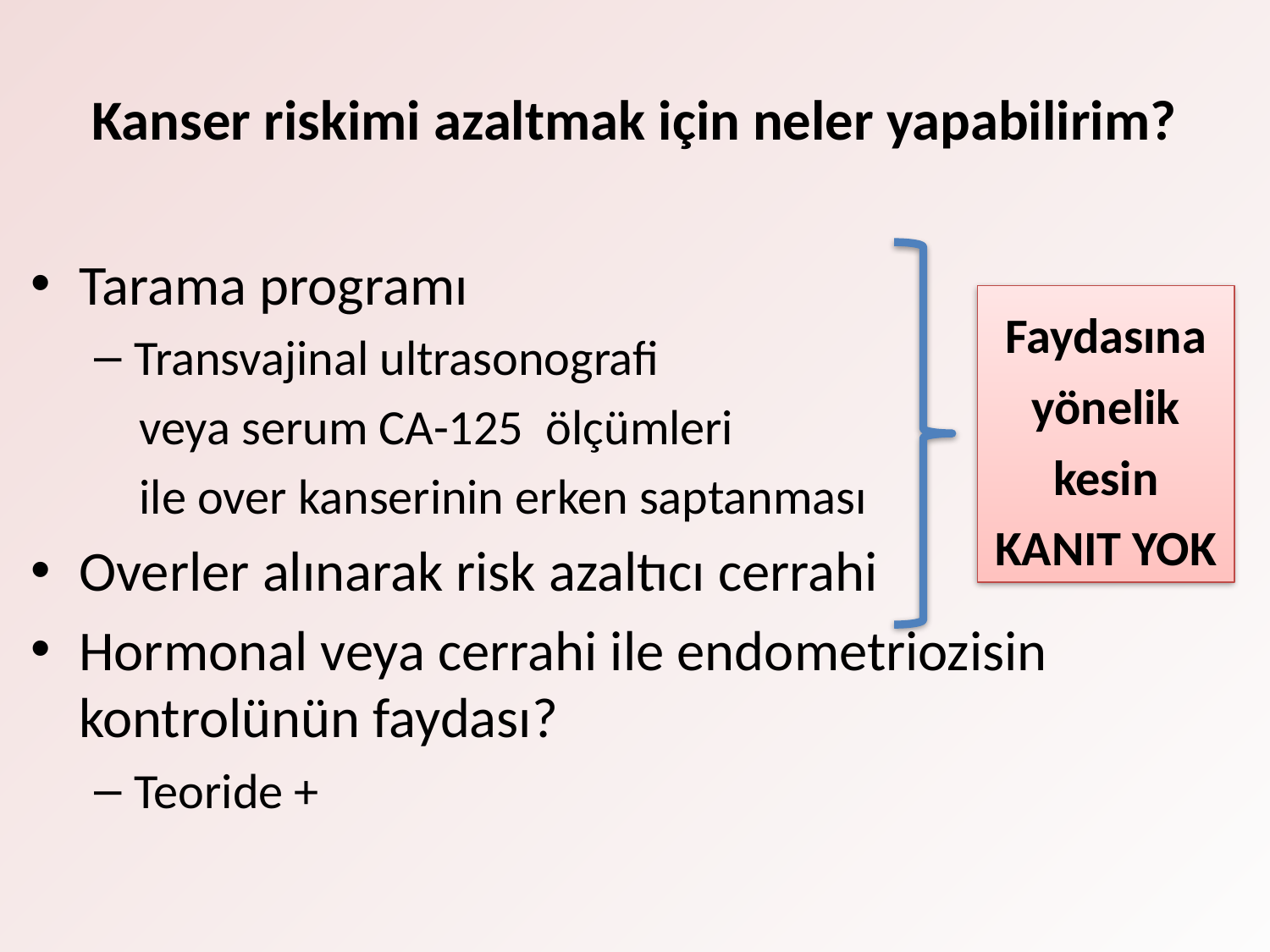

# Kanser riskimi azaltmak için neler yapabilirim?
Tarama programı
Transvajinal ultrasonografi
    veya serum CA-125  ölçümleri
    ile over kanserinin erken saptanması
Overler alınarak risk azaltıcı cerrahi
Hormonal veya cerrahi ile endometriozisin kontrolünün faydası?
Teoride +

Faydasına yönelik kesin
KANIT YOK